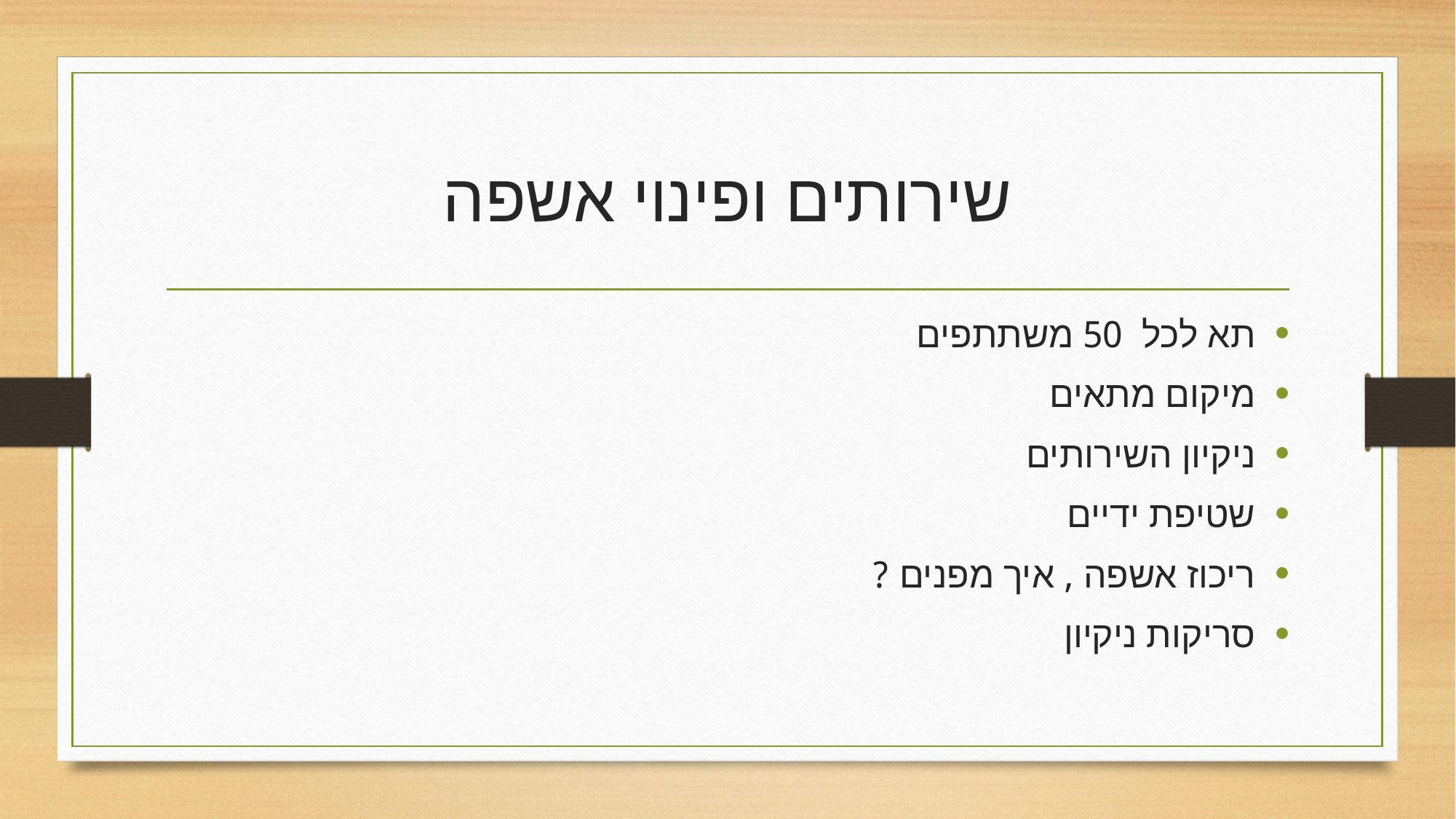

# שירותים ופינוי אשפה
תא לכל  50 משתתפים
מיקום מתאים
ניקיון השירותים
שטיפת ידיים
ריכוז אשפה , איך מפנים ?
סריקות ניקיון